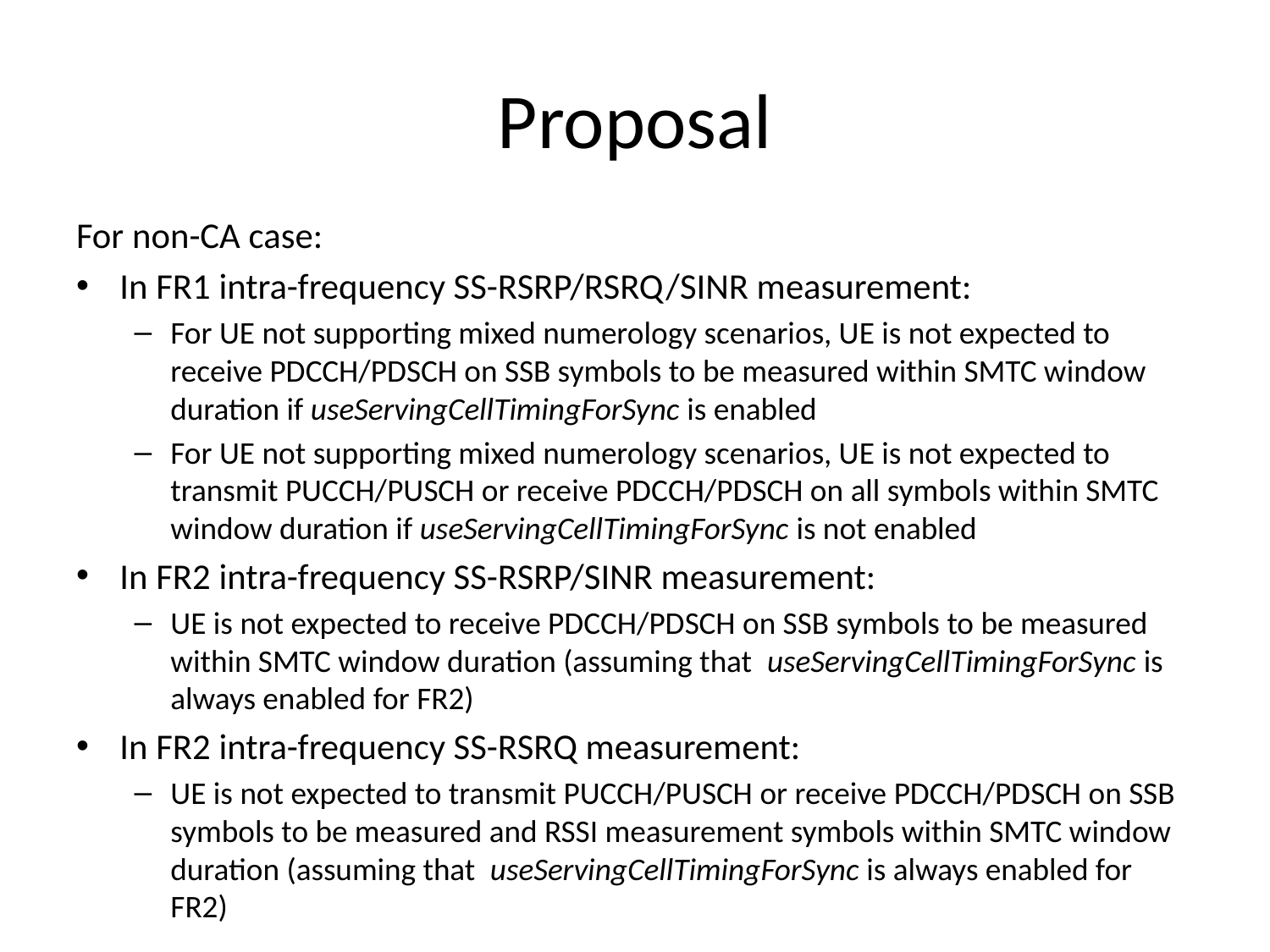

# Proposal
For non-CA case:
In FR1 intra-frequency SS-RSRP/RSRQ/SINR measurement:
For UE not supporting mixed numerology scenarios, UE is not expected to receive PDCCH/PDSCH on SSB symbols to be measured within SMTC window duration if useServingCellTimingForSync is enabled
For UE not supporting mixed numerology scenarios, UE is not expected to transmit PUCCH/PUSCH or receive PDCCH/PDSCH on all symbols within SMTC window duration if useServingCellTimingForSync is not enabled
In FR2 intra-frequency SS-RSRP/SINR measurement:
UE is not expected to receive PDCCH/PDSCH on SSB symbols to be measured within SMTC window duration (assuming that  useServingCellTimingForSync is always enabled for FR2)
In FR2 intra-frequency SS-RSRQ measurement:
UE is not expected to transmit PUCCH/PUSCH or receive PDCCH/PDSCH on SSB symbols to be measured and RSSI measurement symbols within SMTC window duration (assuming that  useServingCellTimingForSync is always enabled for FR2)